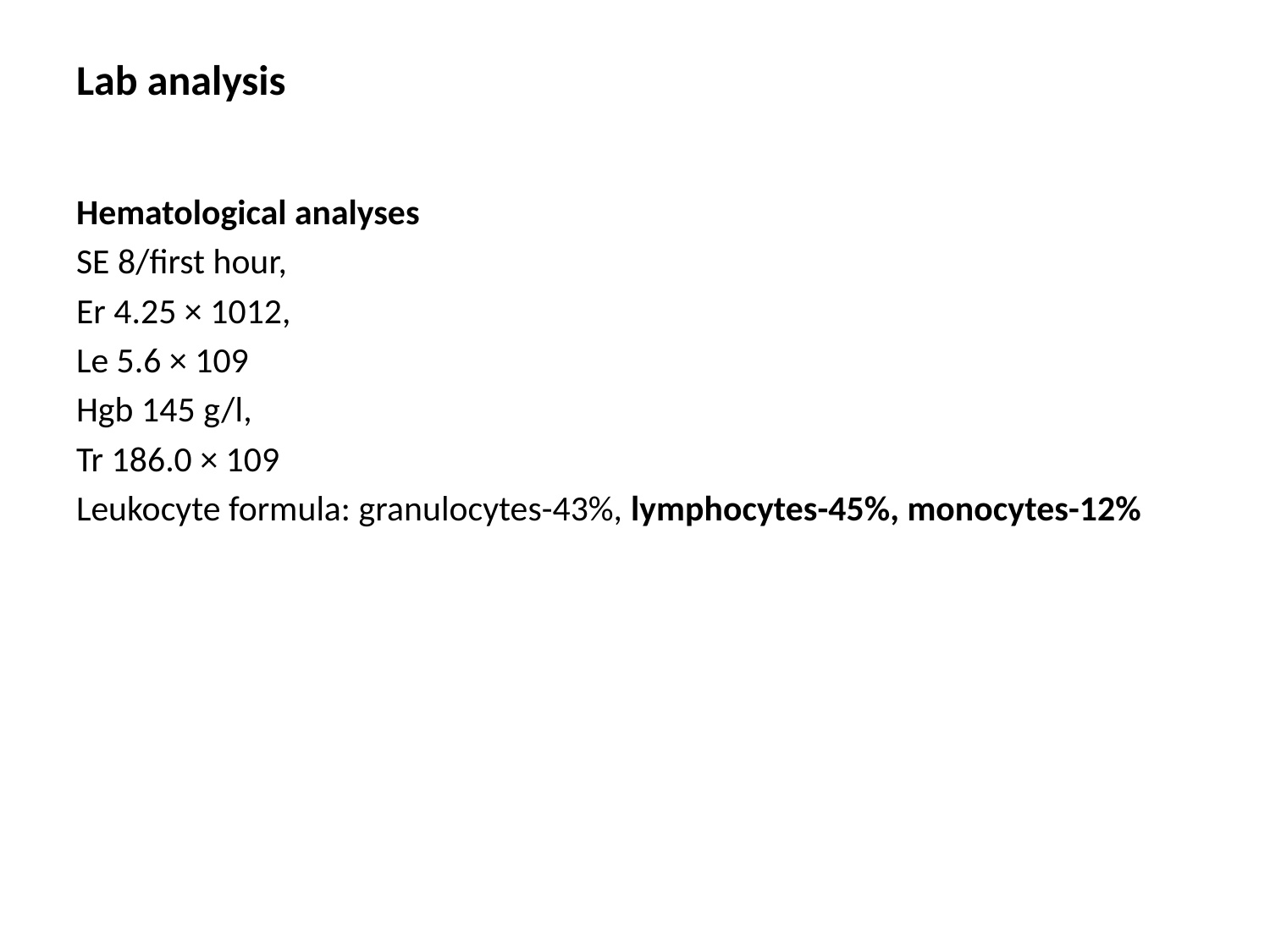

Lab analysis

Hematological analyses
SE 8/first hour,
Er 4.25 × 1012,
Le 5.6 × 109
Hgb 145 g/l,
Tr 186.0 × 109
Leukocyte formula: granulocytes-43%, lymphocytes-45%, monocytes-12%